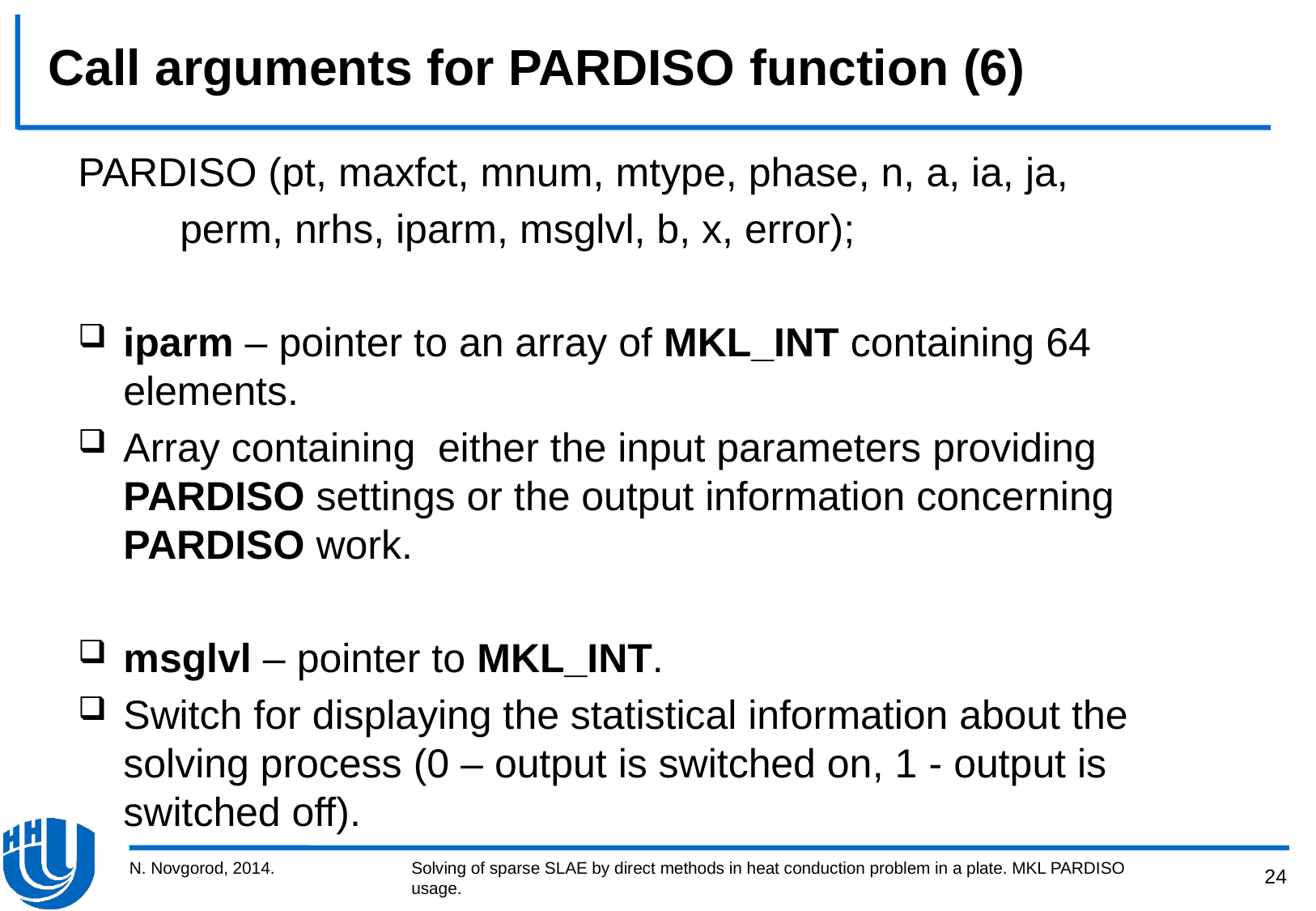

# Call arguments for PARDISO function (6)
PARDISO (pt, maxfct, mnum, mtype, phase, n, a, ia, ja,
         perm, nrhs, iparm, msglvl, b, x, error);

iparm – pointer to an array of MKL_INT containing 64 elements.
Array containing  either the input parameters providing PARDISO settings or the output information concerning PARDISO work.

msglvl – pointer to MKL_INT.
Switch for displaying the statistical information about the solving process (0 – output is switched on, 1 - output is switched off).
N. Novgorod, 2014.
Solving of sparse SLAE by direct methods in heat conduction problem in a plate. MKL PARDISO usage.